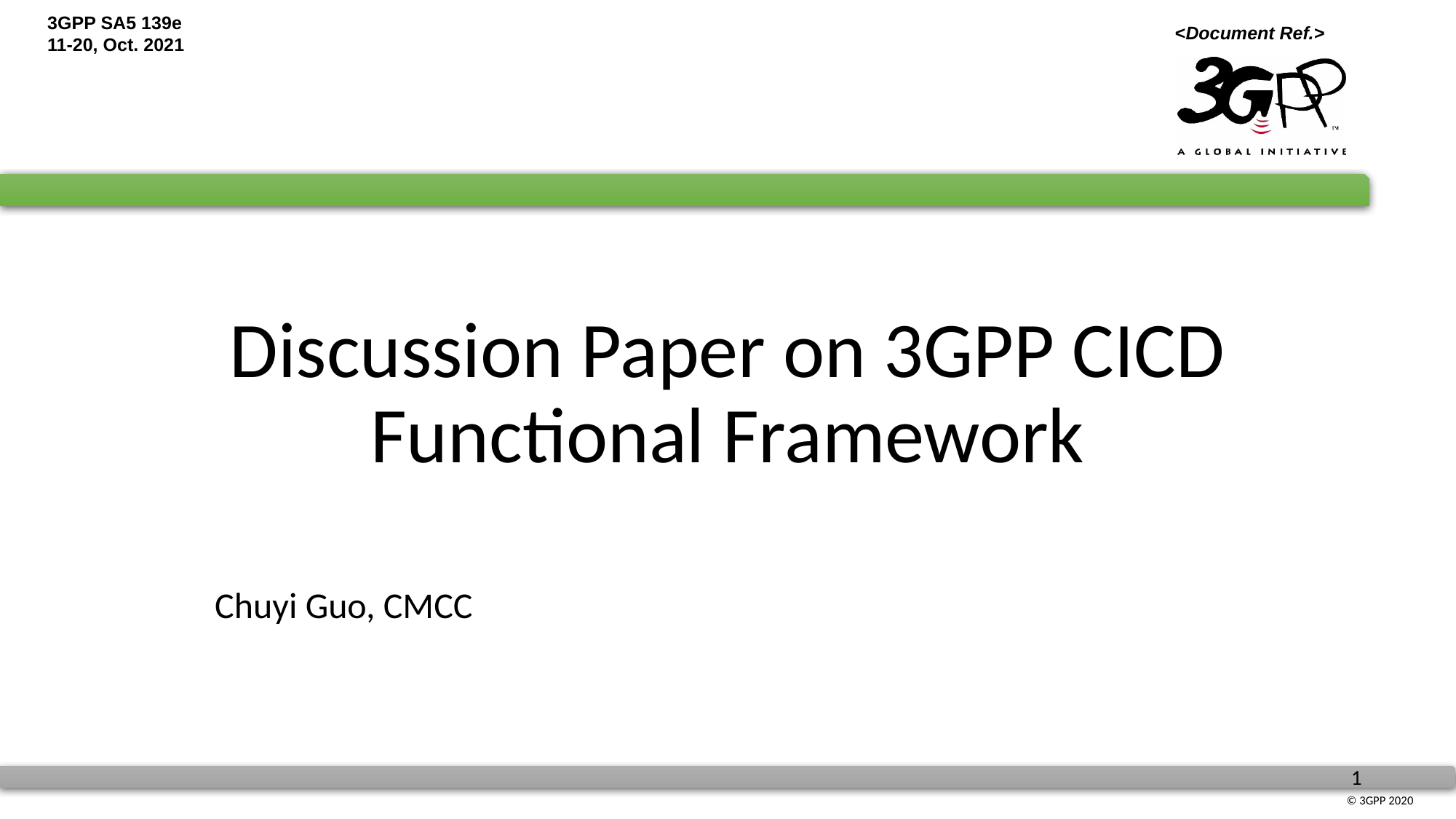

# Discussion Paper on 3GPP CICD Functional Framework
Chuyi Guo, CMCC